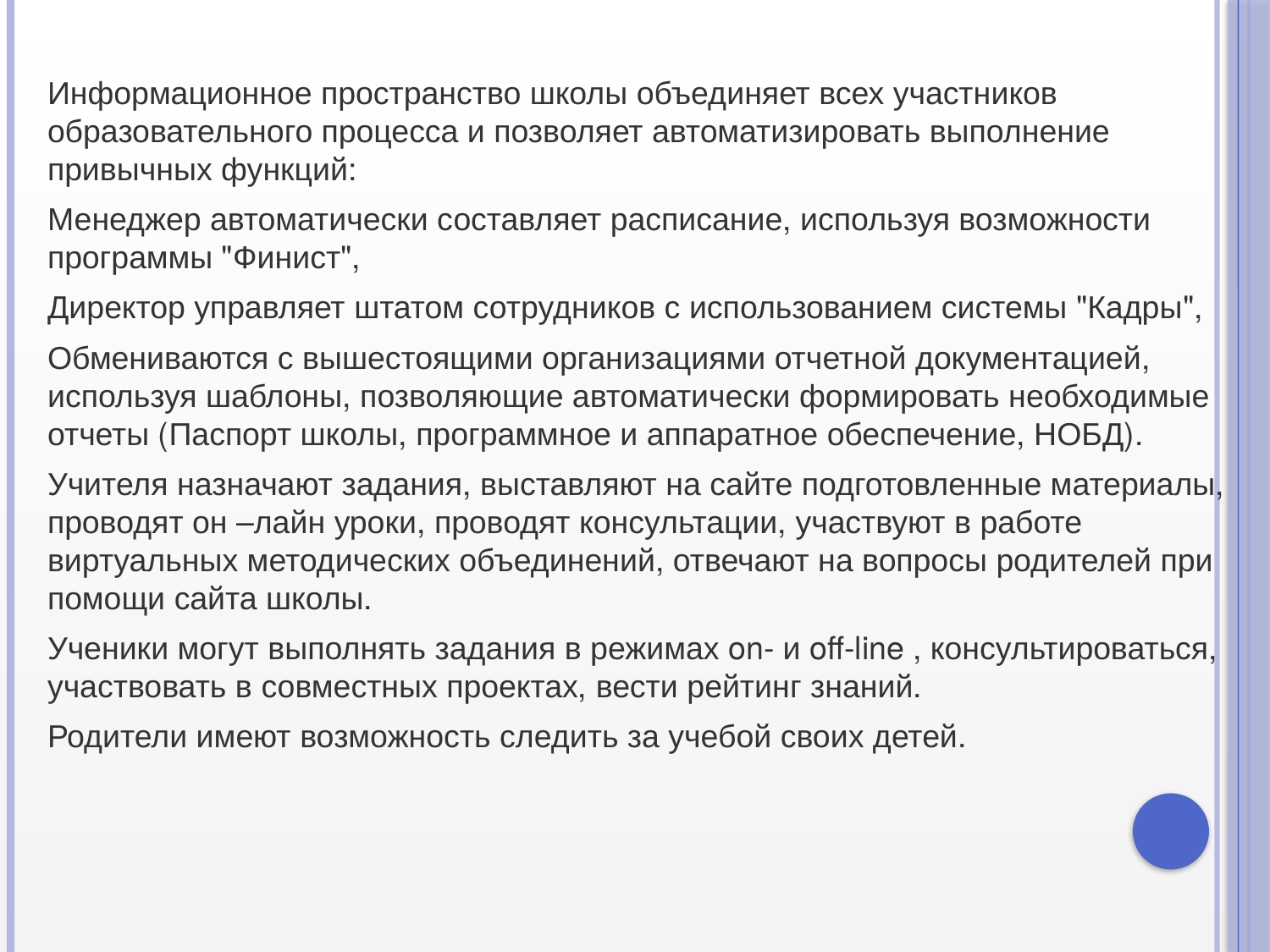

Информационное пространство школы объединяет всех участников образовательного процесса и позволяет автоматизировать выполнение привычных функций:
Менеджер автоматически составляет расписание, используя возможности программы "Финист",
Директор управляет штатом сотрудников с использованием системы "Кадры",
Обмениваются с вышестоящими организациями отчетной документацией, используя шаблоны, позволяющие автоматически формировать необходимые отчеты (Паспорт школы, программное и аппаратное обеспечение, НОБД).
Учителя назначают задания, выставляют на сайте подготовленные материалы, проводят он –лайн уроки, проводят консультации, участвуют в работе виртуальных методических объединений, отвечают на вопросы родителей при помощи сайта школы.
Ученики могут выполнять задания в режимах on- и off-line , консультироваться, участвовать в совместных проектах, вести рейтинг знаний.
Родители имеют возможность следить за учебой своих детей.